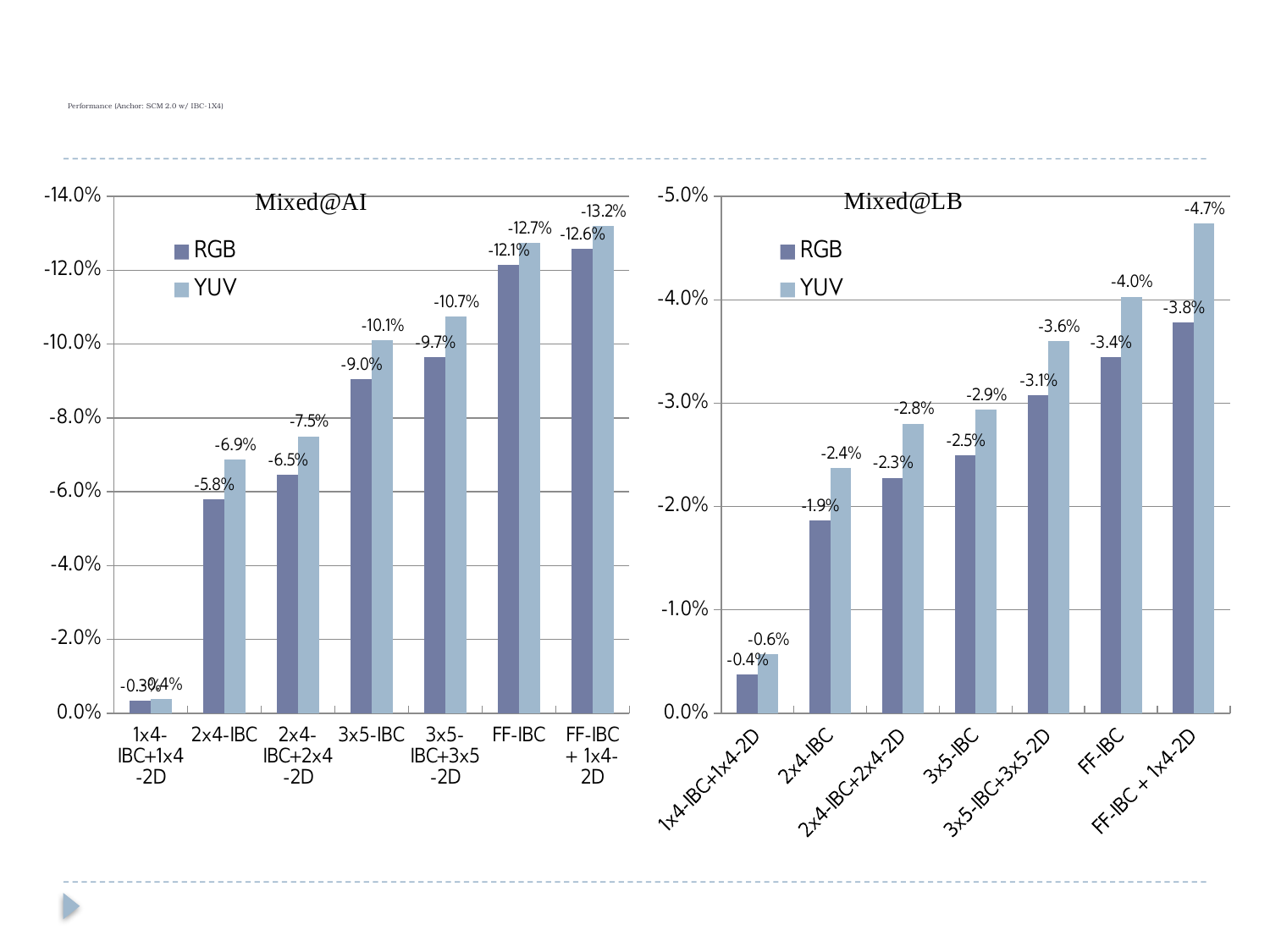

# Performance (Anchor: SCM 2.0 w/ IBC-1X4)

### Chart

| Category |  |  |
|---|---|---|
| 1x4-IBC+1x4-2D | -0.00348683456540333 | -0.003778398548331981 |
| 2x4-IBC | -0.057975530916718074 | -0.06862671418596791 |
| 2x4-IBC+2x4-2D | -0.06467126692338422 | -0.07502904474447189 |
| 3x5-IBC | -0.09049239301745668 | -0.1010053387241204 |
| 3x5-IBC+3x5-2D | -0.096572335698409 | -0.10742518628371103 |
| FF-IBC | -0.12145693719194928 | -0.1274153522653065 |
| FF-IBC + 1x4-2D | -0.1258521766504684 | -0.1319770112643227 |

### Chart

| Category |  |  |
|---|---|---|
| 1x4-IBC+1x4-2D | -0.0037557607499829906 | -0.005757675552989894 |
| 2x4-IBC | -0.01866700350951492 | -0.023717575960061243 |
| 2x4-IBC+2x4-2D | -0.022790318654810078 | -0.02801898177067705 |
| 3x5-IBC | -0.024975025221724134 | -0.029411663231862197 |
| 3x5-IBC+3x5-2D | -0.03079361201303366 | -0.03601915713475626 |
| FF-IBC | -0.03444343670601274 | -0.040301996965762234 |
| FF-IBC + 1x4-2D | -0.037781270478554355 | -0.047396619387641725 |